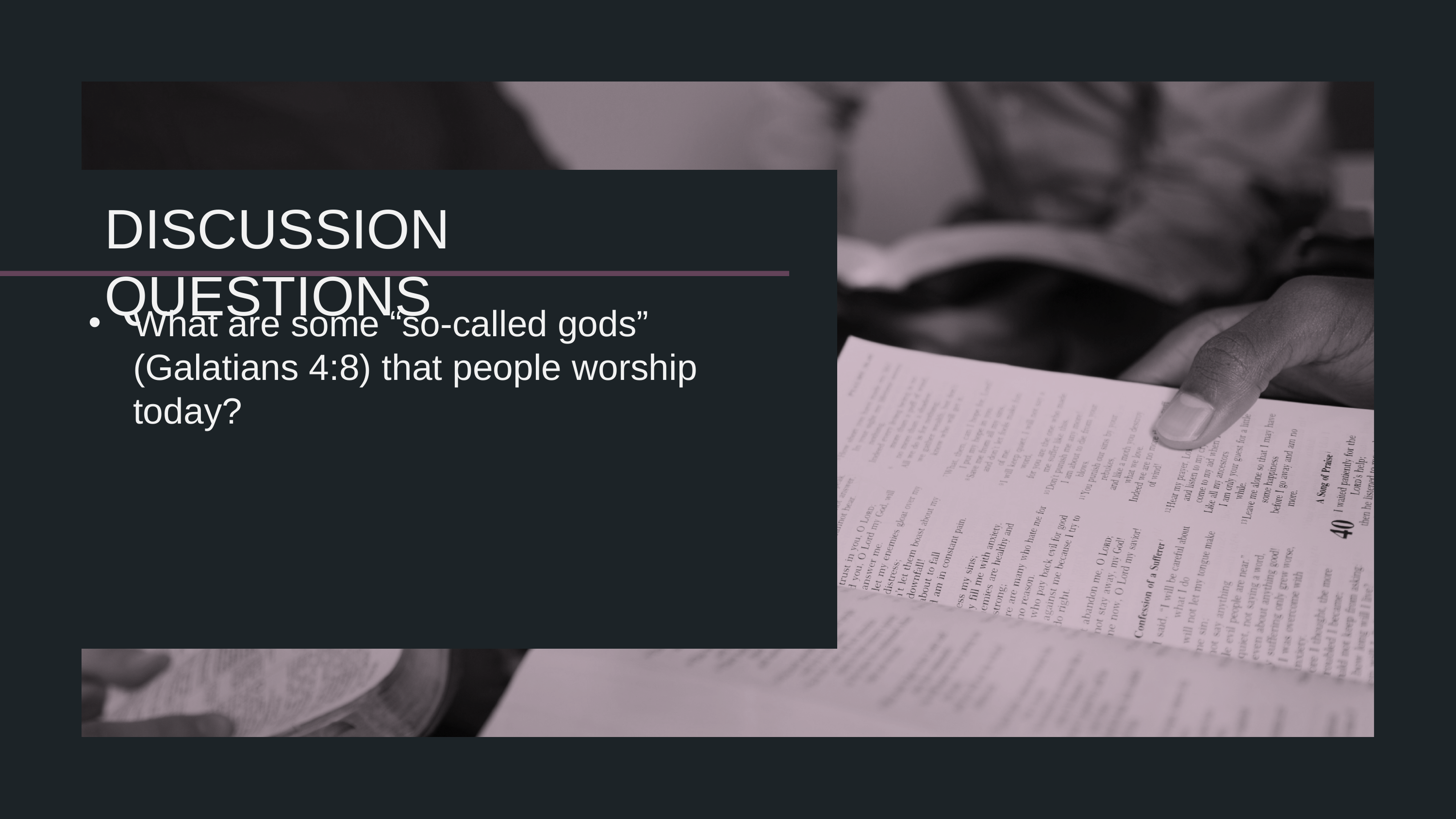

What are some “so-called gods” (Galatians 4:8) that people worship today?